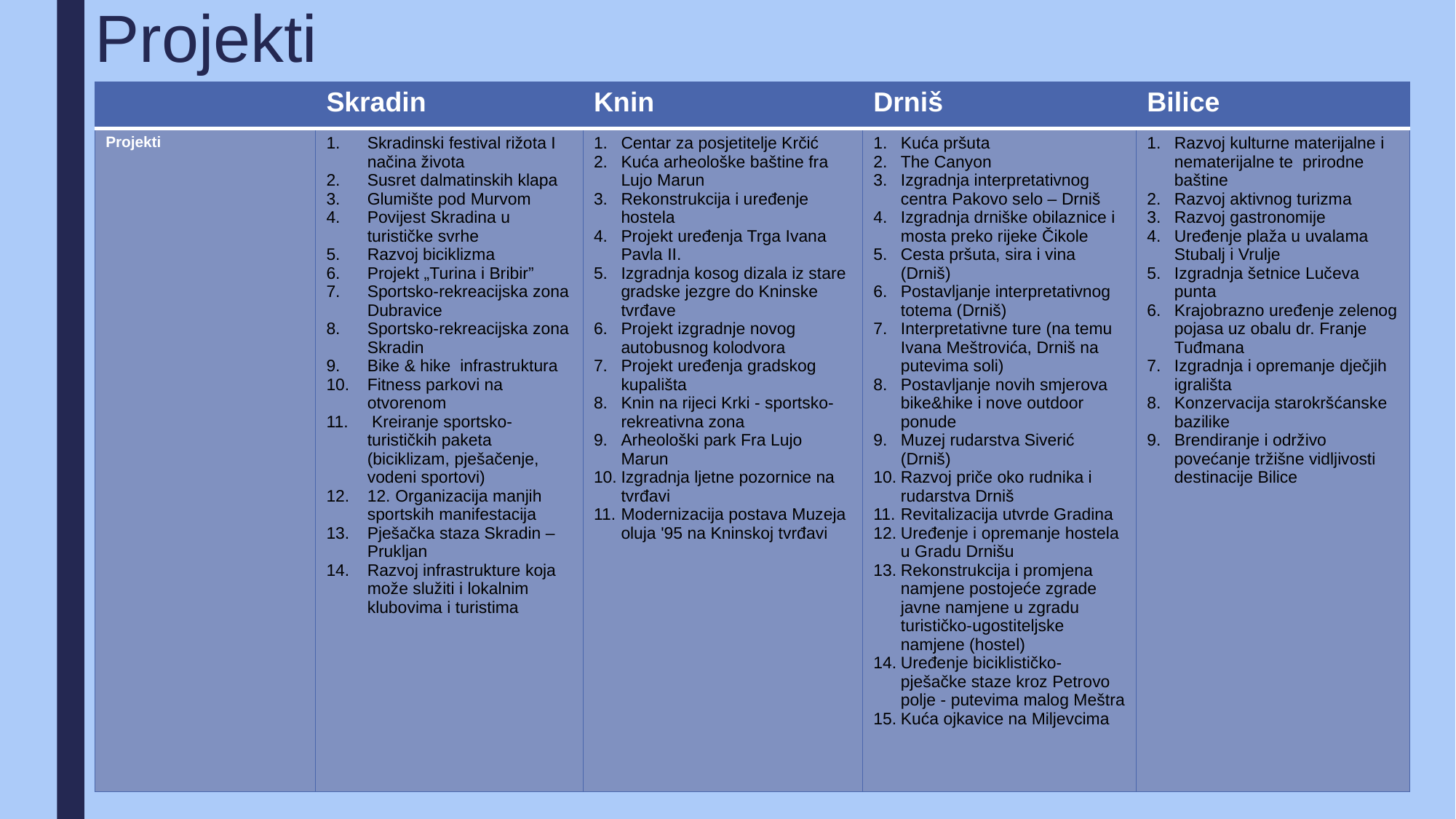

# Projekti
|  | Skradin | Knin | Drniš | Bilice |
| --- | --- | --- | --- | --- |
| Projekti | Skradinski festival rižota I načina života Susret dalmatinskih klapa Glumište pod Murvom Povijest Skradina u turističke svrhe Razvoj biciklizma Projekt „Turina i Bribir” Sportsko-rekreacijska zona Dubravice Sportsko-rekreacijska zona Skradin Bike & hike infrastruktura Fitness parkovi na otvorenom Kreiranje sportsko-turističkih paketa (biciklizam, pješačenje, vodeni sportovi) 12. Organizacija manjih sportskih manifestacija Pješačka staza Skradin – Prukljan Razvoj infrastrukture koja može služiti i lokalnim klubovima i turistima | Centar za posjetitelje Krčić Kuća arheološke baštine fra Lujo Marun Rekonstrukcija i uređenje hostela Projekt uređenja Trga Ivana Pavla II. Izgradnja kosog dizala iz stare gradske jezgre do Kninske tvrđave Projekt izgradnje novog autobusnog kolodvora Projekt uređenja gradskog kupališta Knin na rijeci Krki - sportsko-rekreativna zona Arheološki park Fra Lujo Marun Izgradnja ljetne pozornice na tvrđavi Modernizacija postava Muzeja oluja '95 na Kninskoj tvrđavi | Kuća pršuta The Canyon Izgradnja interpretativnog centra Pakovo selo – Drniš Izgradnja drniške obilaznice i mosta preko rijeke Čikole Cesta pršuta, sira i vina (Drniš) Postavljanje interpretativnog totema (Drniš) Interpretativne ture (na temu Ivana Meštrovića, Drniš na putevima soli) Postavljanje novih smjerova bike&hike i nove outdoor ponude Muzej rudarstva Siverić (Drniš) Razvoj priče oko rudnika i rudarstva Drniš Revitalizacija utvrde Gradina Uređenje i opremanje hostela u Gradu Drnišu Rekonstrukcija i promjena namjene postojeće zgrade javne namjene u zgradu turističko-ugostiteljske namjene (hostel) Uređenje biciklističko-pješačke staze kroz Petrovo polje - putevima malog Meštra Kuća ojkavice na Miljevcima | Razvoj kulturne materijalne i nematerijalne te prirodne baštine Razvoj aktivnog turizma Razvoj gastronomije Uređenje plaža u uvalama Stubalj i Vrulje Izgradnja šetnice Lučeva punta Krajobrazno uređenje zelenog pojasa uz obalu dr. Franje Tuđmana Izgradnja i opremanje dječjih igrališta Konzervacija starokršćanske bazilike Brendiranje i održivo povećanje tržišne vidljivosti destinacije Bilice |